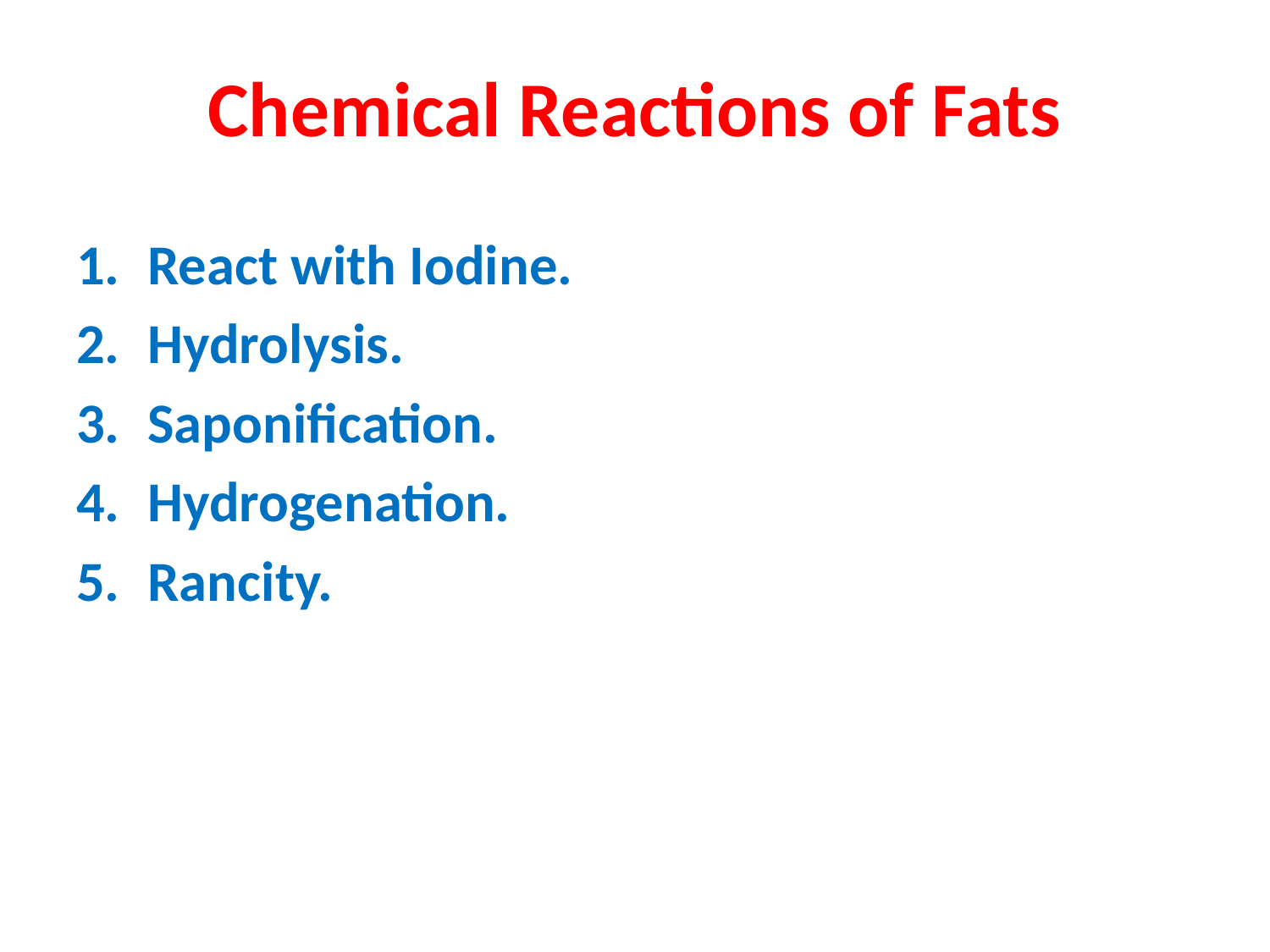

# Chemical Reactions of Fats
React with Iodine.
Hydrolysis.
Saponification.
Hydrogenation.
Rancity.